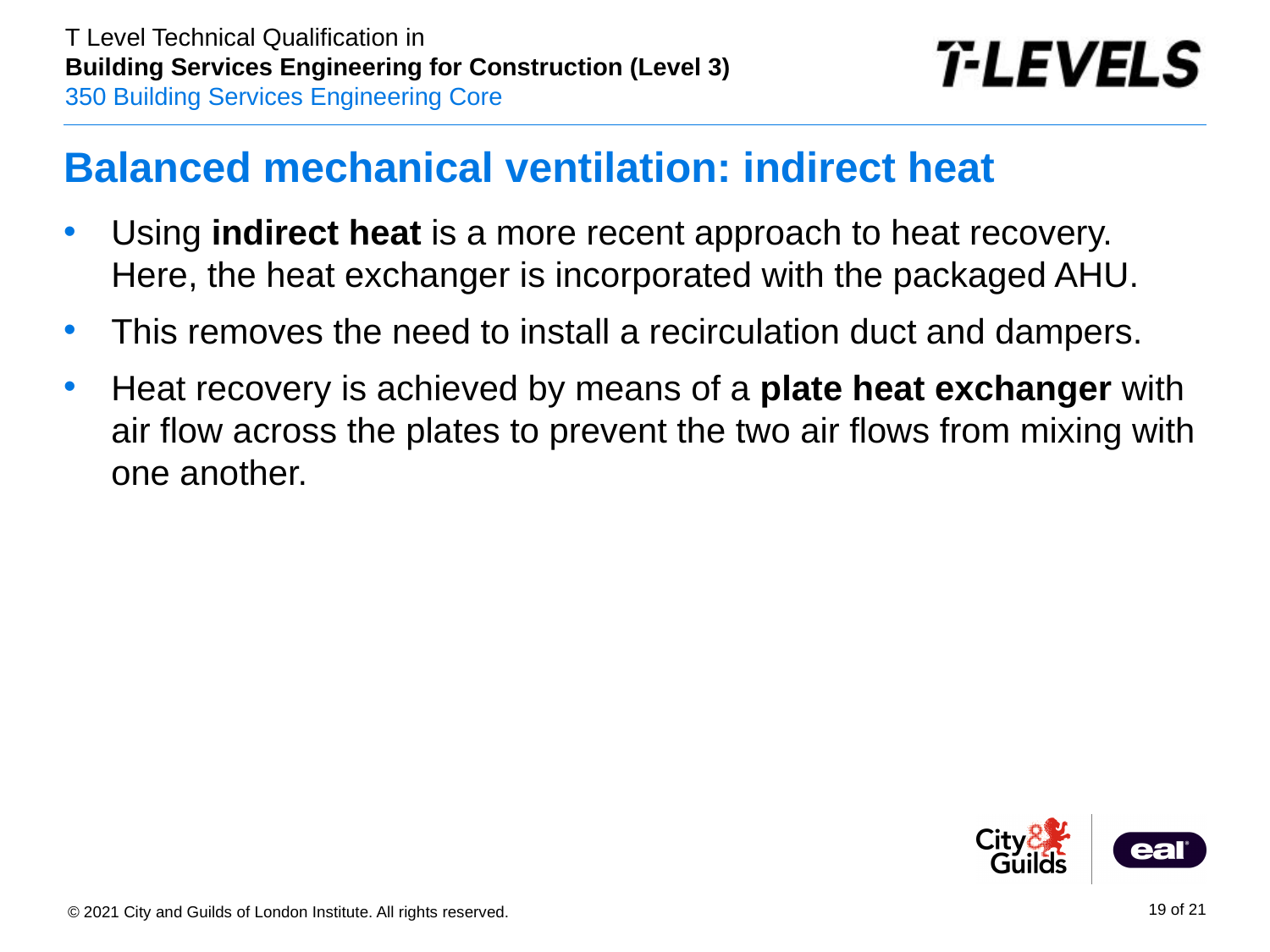

# Balanced mechanical ventilation: indirect heat
Using indirect heat is a more recent approach to heat recovery. Here, the heat exchanger is incorporated with the packaged AHU.
This removes the need to install a recirculation duct and dampers.
Heat recovery is achieved by means of a plate heat exchanger with air flow across the plates to prevent the two air flows from mixing with one another.